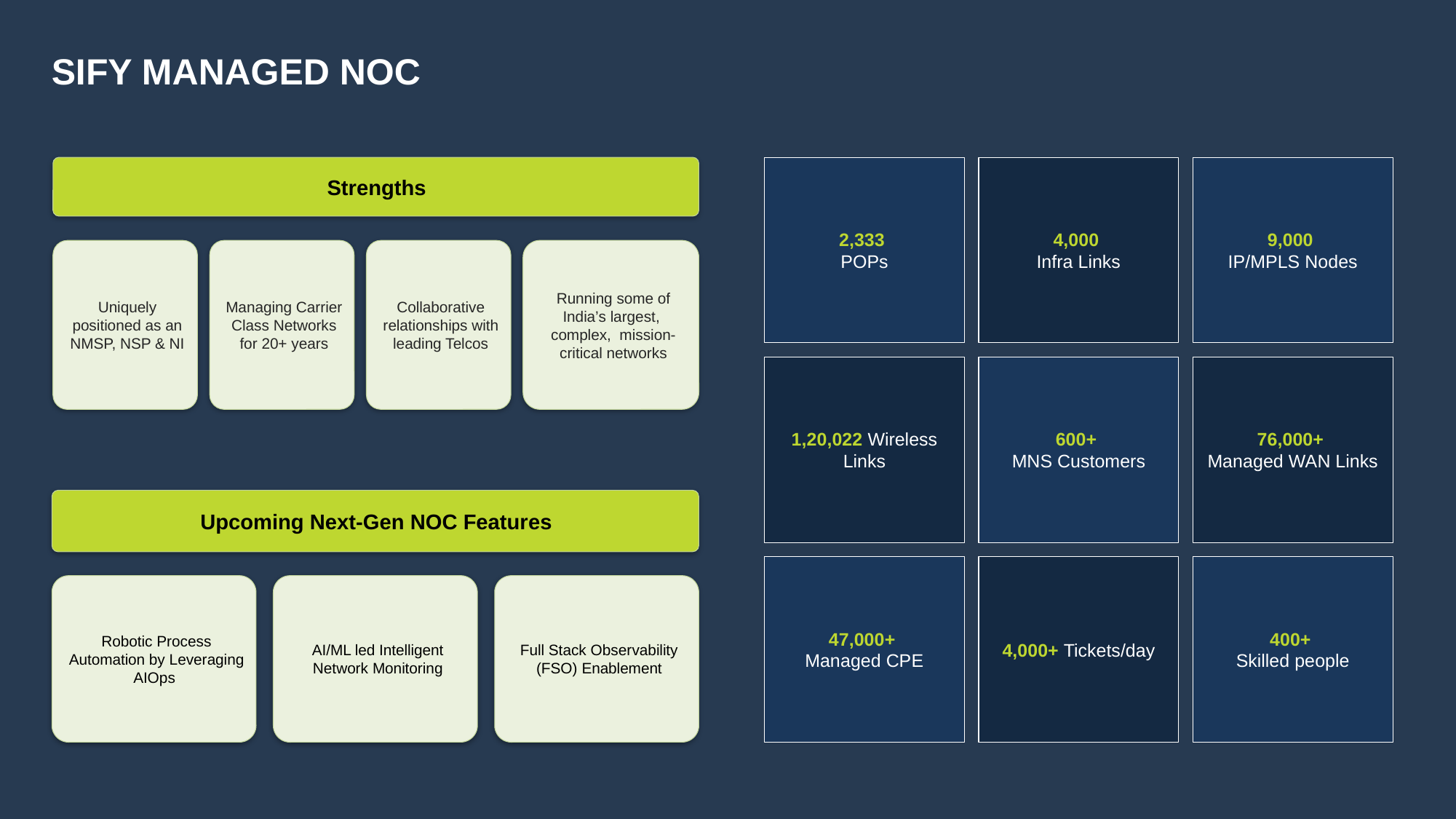

# Sify MANAGED NOC
Strengths
Uniquely positioned as an NMSP, NSP & NI
Managing Carrier Class Networks for 20+ years
Collaborative relationships with leading Telcos
Running some of India’s largest,  complex,  mission-critical networks
2,333
POPs
4,000
Infra Links
9,000
IP/MPLS Nodes
1,20,022 Wireless Links
600+
MNS Customers
76,000+
Managed WAN Links
47,000+
Managed CPE
4,000+ Tickets/day
400+
Skilled people
Upcoming Next-Gen NOC Features
Robotic Process Automation by Leveraging AIOps
AI/ML led Intelligent Network Monitoring
Full Stack Observability (FSO) Enablement